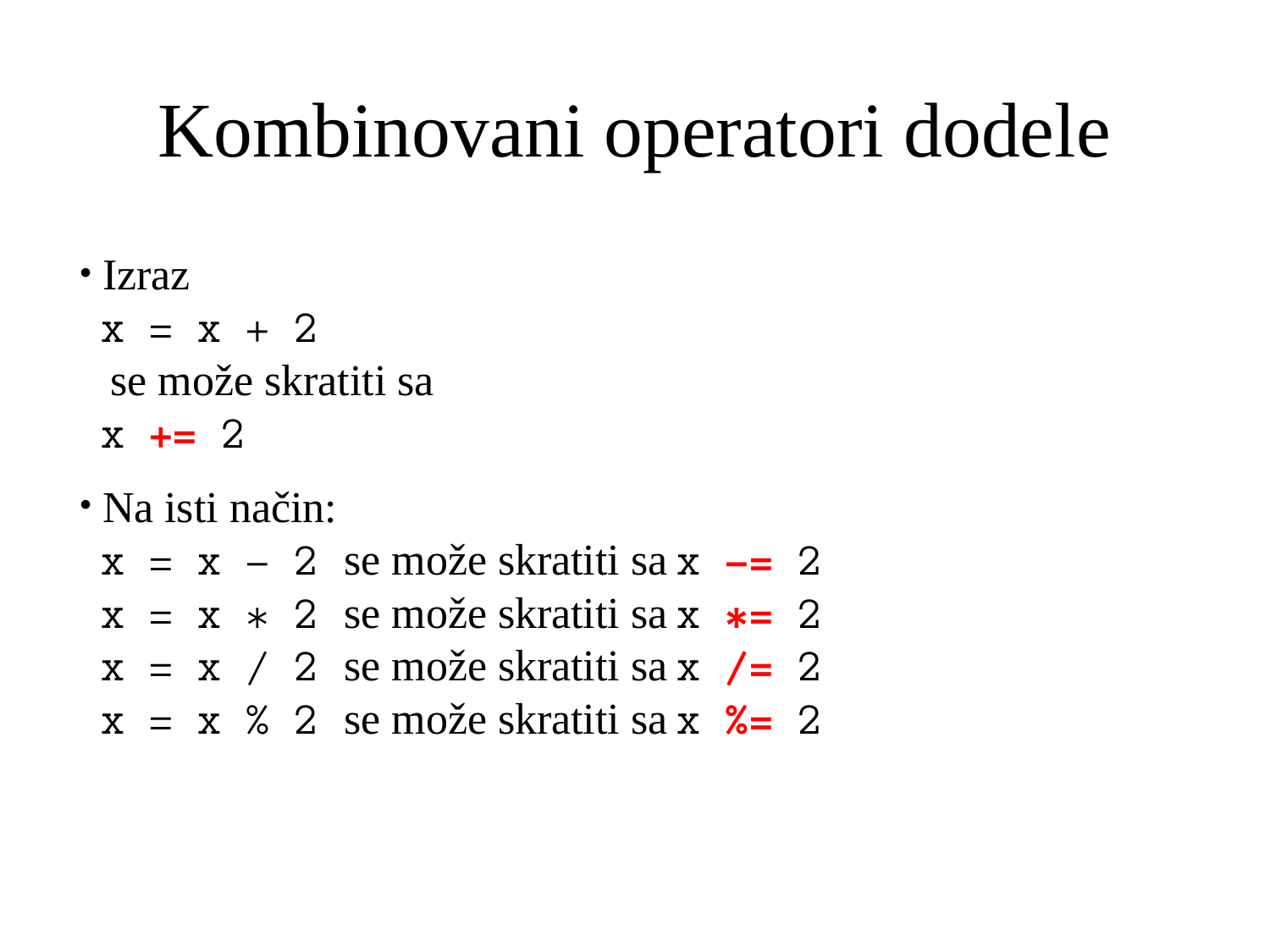

# Kombinovani operatori dodele
Izraz
	x = x + 2
   se može skratiti sa
	x += 2
Na isti način:
	x = x - 2 se može skratiti sa x -= 2
	x = x * 2 se može skratiti sa x *= 2
	x = x / 2 se može skratiti sa x /= 2
	x = x % 2 se može skratiti sa x %= 2